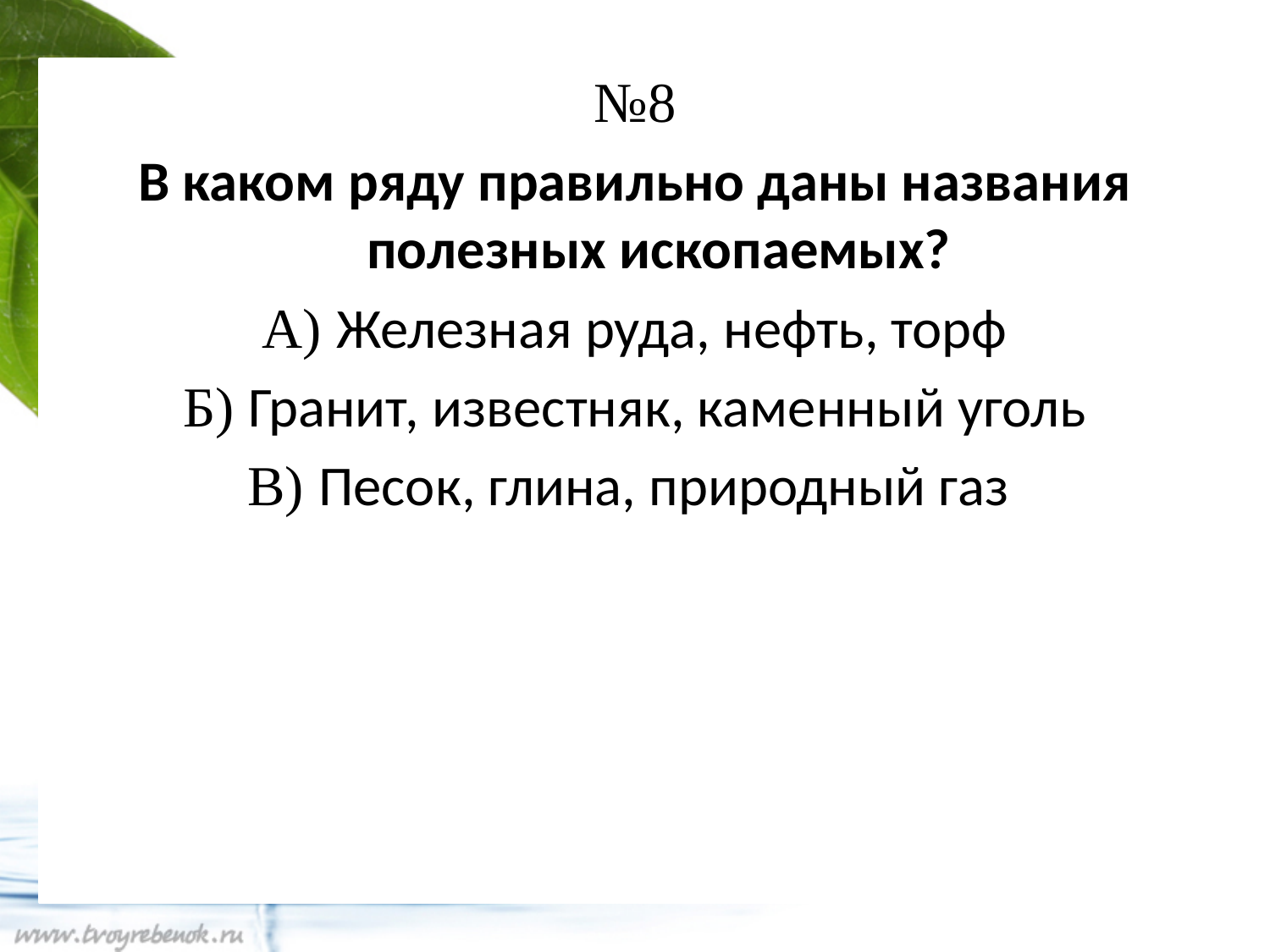

№8
В каком ряду правильно даны названия полезных ископаемых?
А) Железная руда, нефть, торф
Б) Гранит, известняк, каменный уголь
В) Песок, глина, природный газ